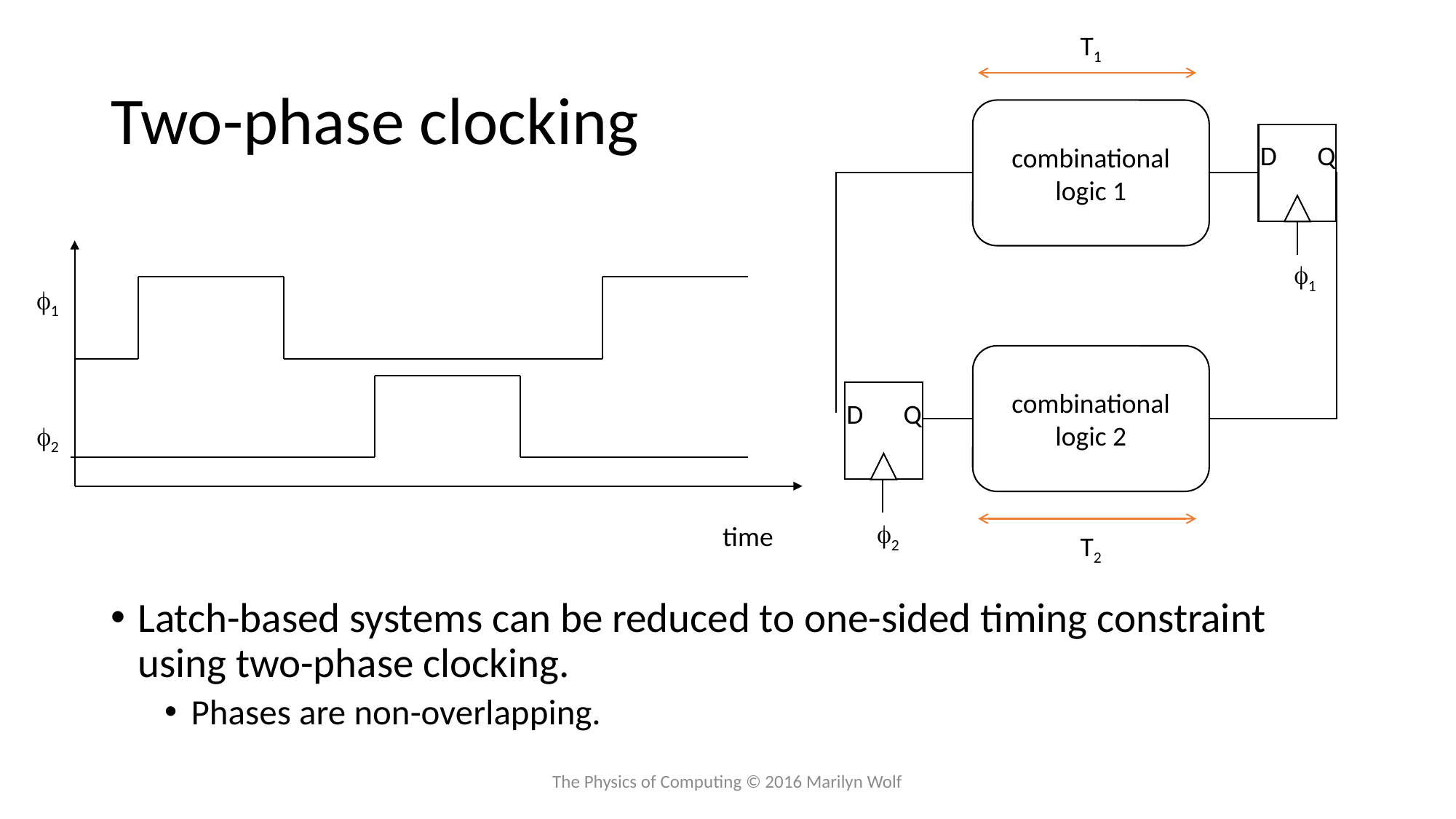

T1
# Two-phase clocking
combinational logic 1

D
Q

φ1
φ1
combinational logic 2

D
Q

φ2
φ2
time
T2
Latch-based systems can be reduced to one-sided timing constraint using two-phase clocking.
Phases are non-overlapping.
The Physics of Computing © 2016 Marilyn Wolf